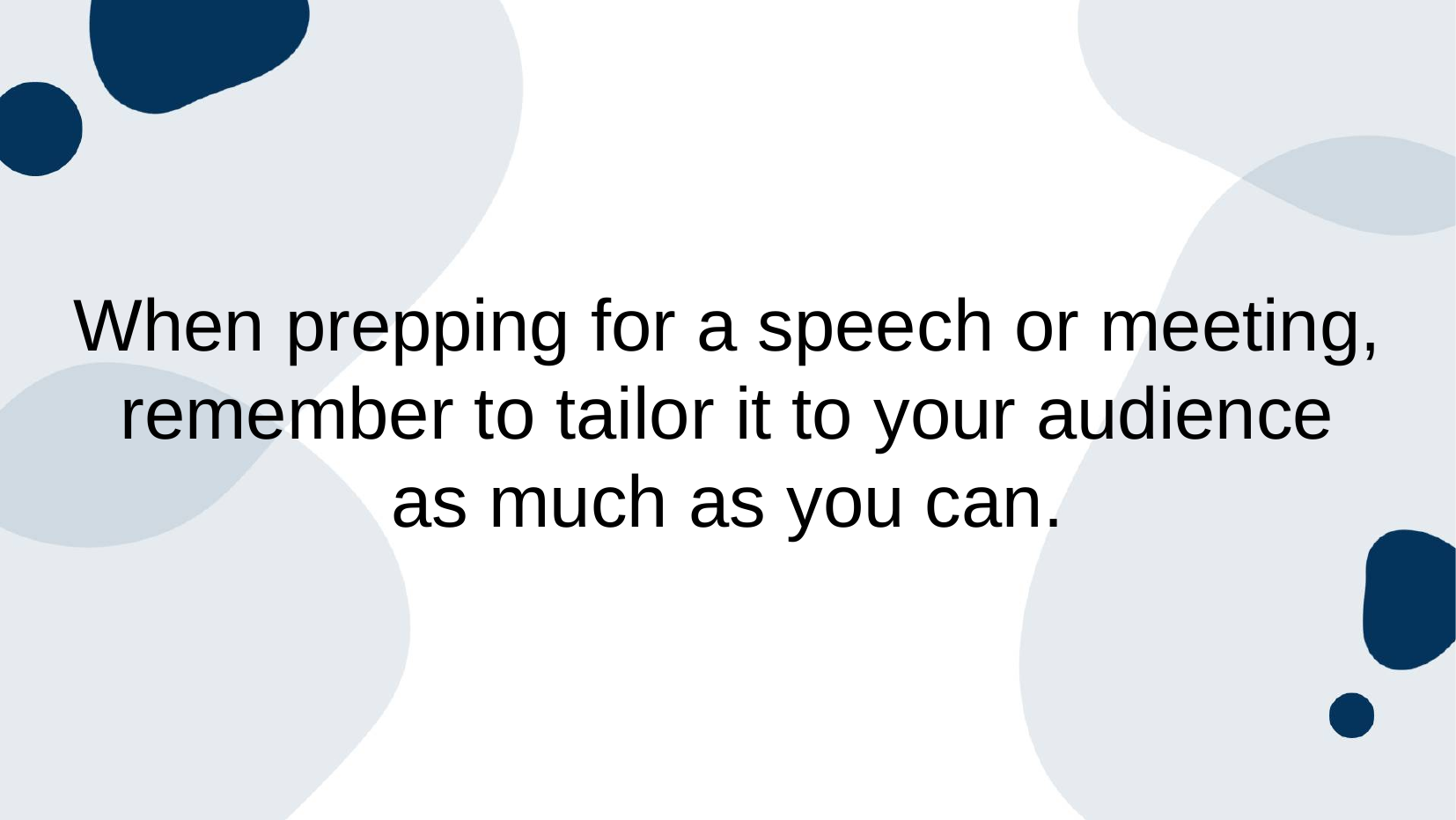

# When prepping for a speech or meeting, remember to tailor it to your audience as much as you can.